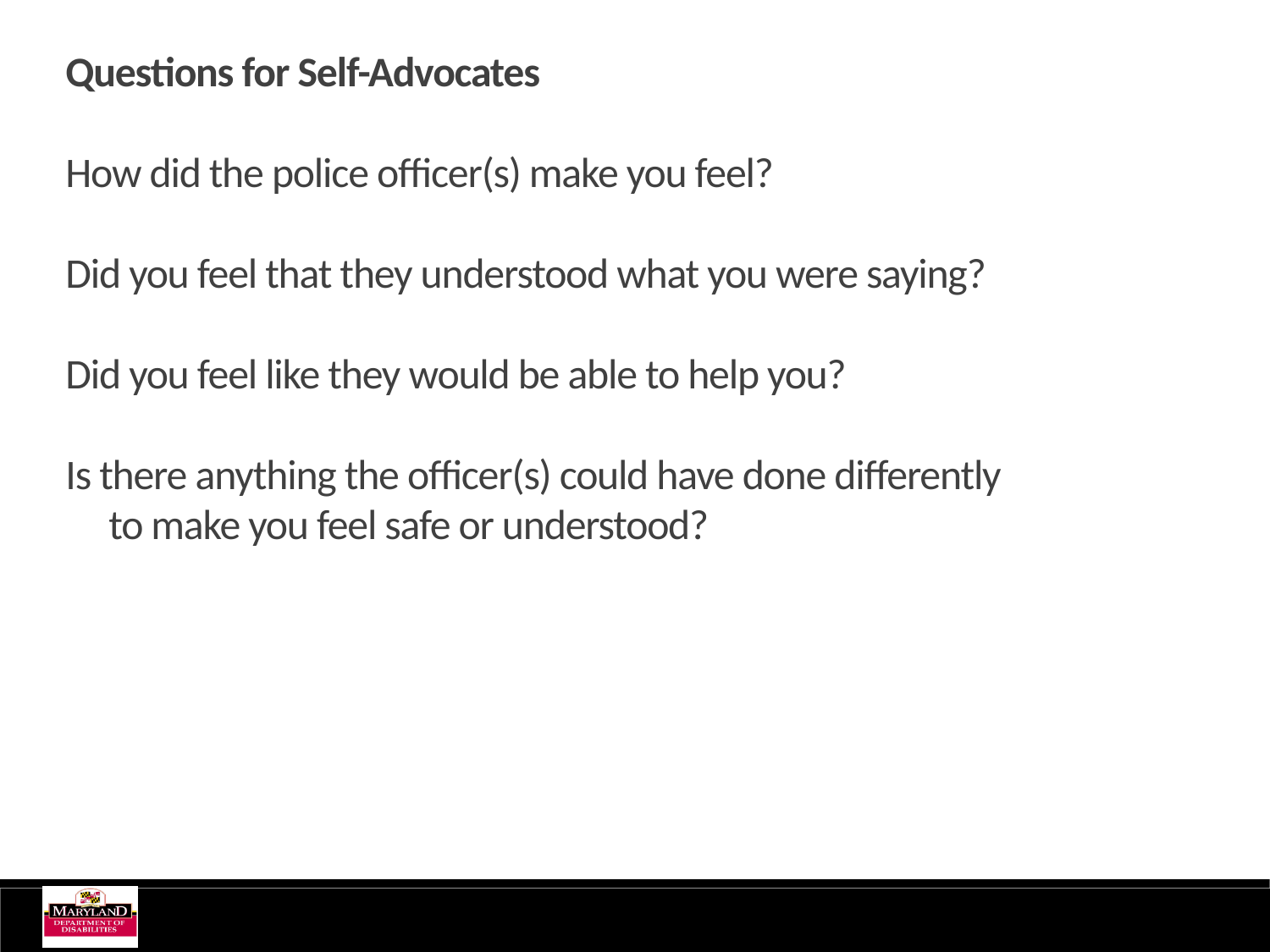

Questions for Self-Advocates
How did the police officer(s) make you feel?
Did you feel that they understood what you were saying?
Did you feel like they would be able to help you?
Is there anything the officer(s) could have done differently
     to make you feel safe or understood?